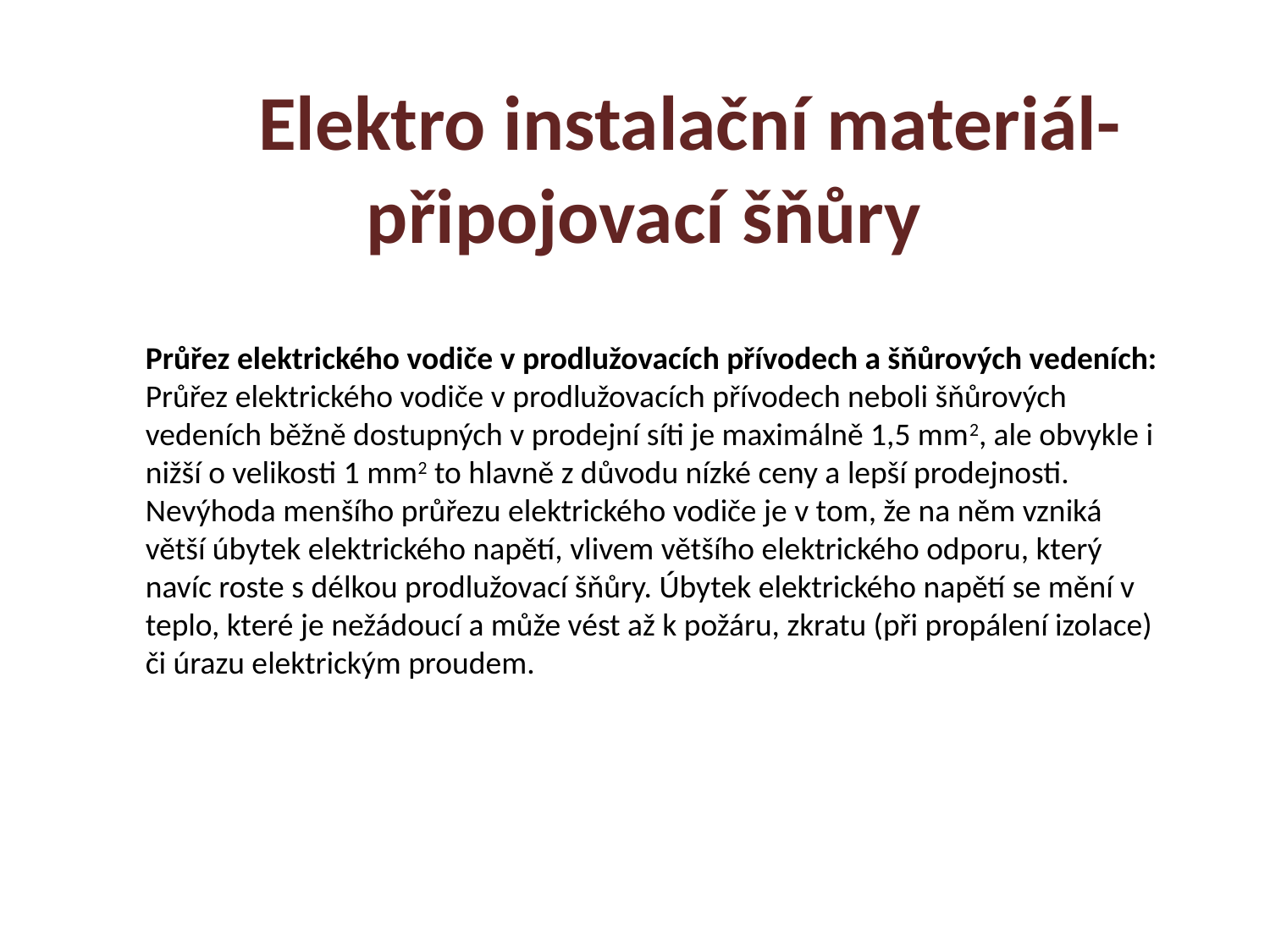

Elektro instalační materiál-připojovací šňůry

Průřez elektrického vodiče v prodlužovacích přívodech a šňůrových vedeních:
Průřez elektrického vodiče v prodlužovacích přívodech neboli šňůrových vedeních běžně dostupných v prodejní síti je maximálně 1,5 mm2, ale obvykle i nižší o velikosti 1 mm2 to hlavně z důvodu nízké ceny a lepší prodejnosti.
Nevýhoda menšího průřezu elektrického vodiče je v tom, že na něm vzniká větší úbytek elektrického napětí, vlivem většího elektrického odporu, který navíc roste s délkou prodlužovací šňůry. Úbytek elektrického napětí se mění v teplo, které je nežádoucí a může vést až k požáru, zkratu (při propálení izolace) či úrazu elektrickým proudem.